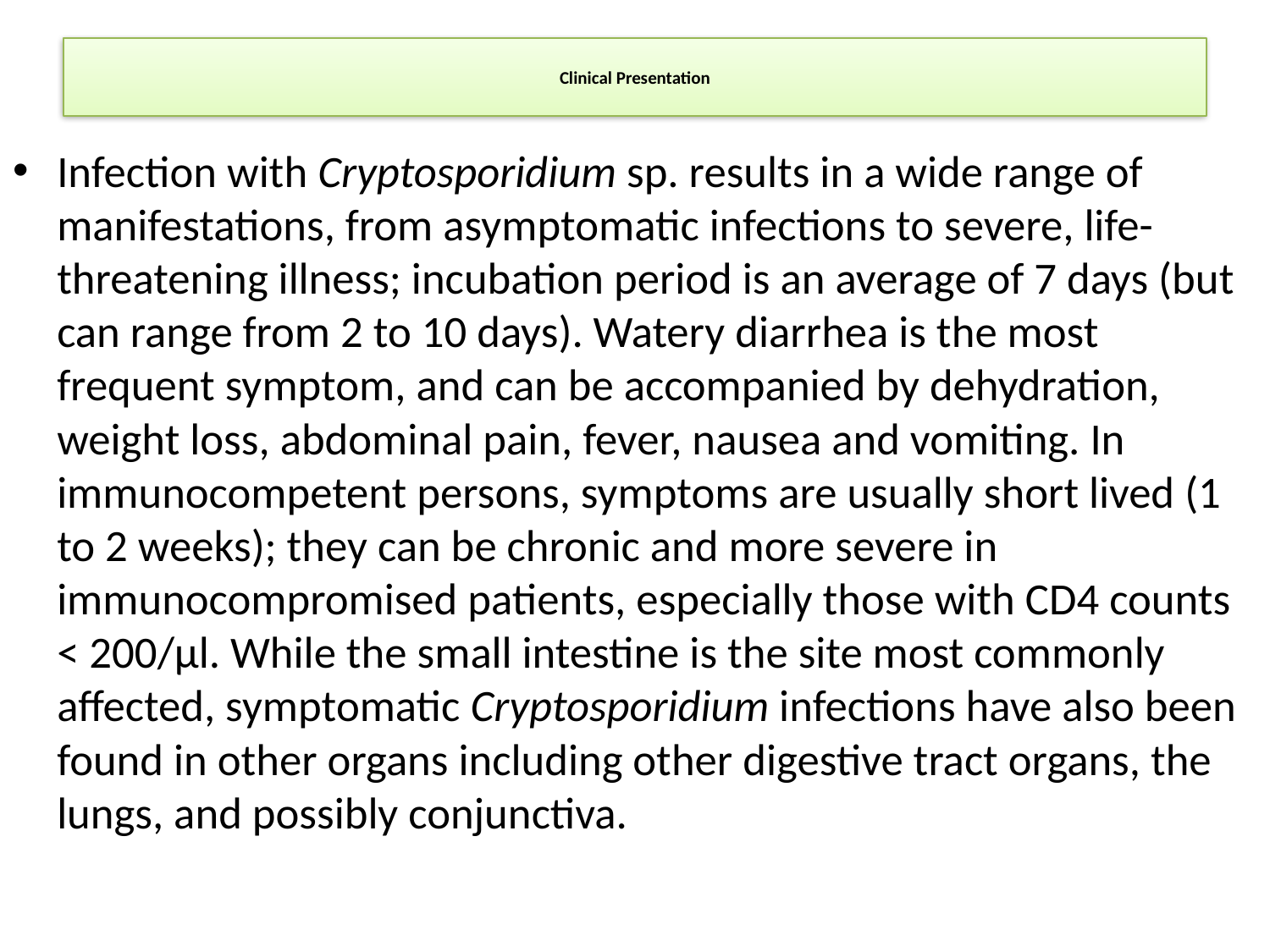

# Clinical Presentation
Infection with Cryptosporidium sp. results in a wide range of manifestations, from asymptomatic infections to severe, life-threatening illness; incubation period is an average of 7 days (but can range from 2 to 10 days). Watery diarrhea is the most frequent symptom, and can be accompanied by dehydration, weight loss, abdominal pain, fever, nausea and vomiting. In immunocompetent persons, symptoms are usually short lived (1 to 2 weeks); they can be chronic and more severe in immunocompromised patients, especially those with CD4 counts < 200/µl. While the small intestine is the site most commonly affected, symptomatic Cryptosporidium infections have also been found in other organs including other digestive tract organs, the lungs, and possibly conjunctiva.